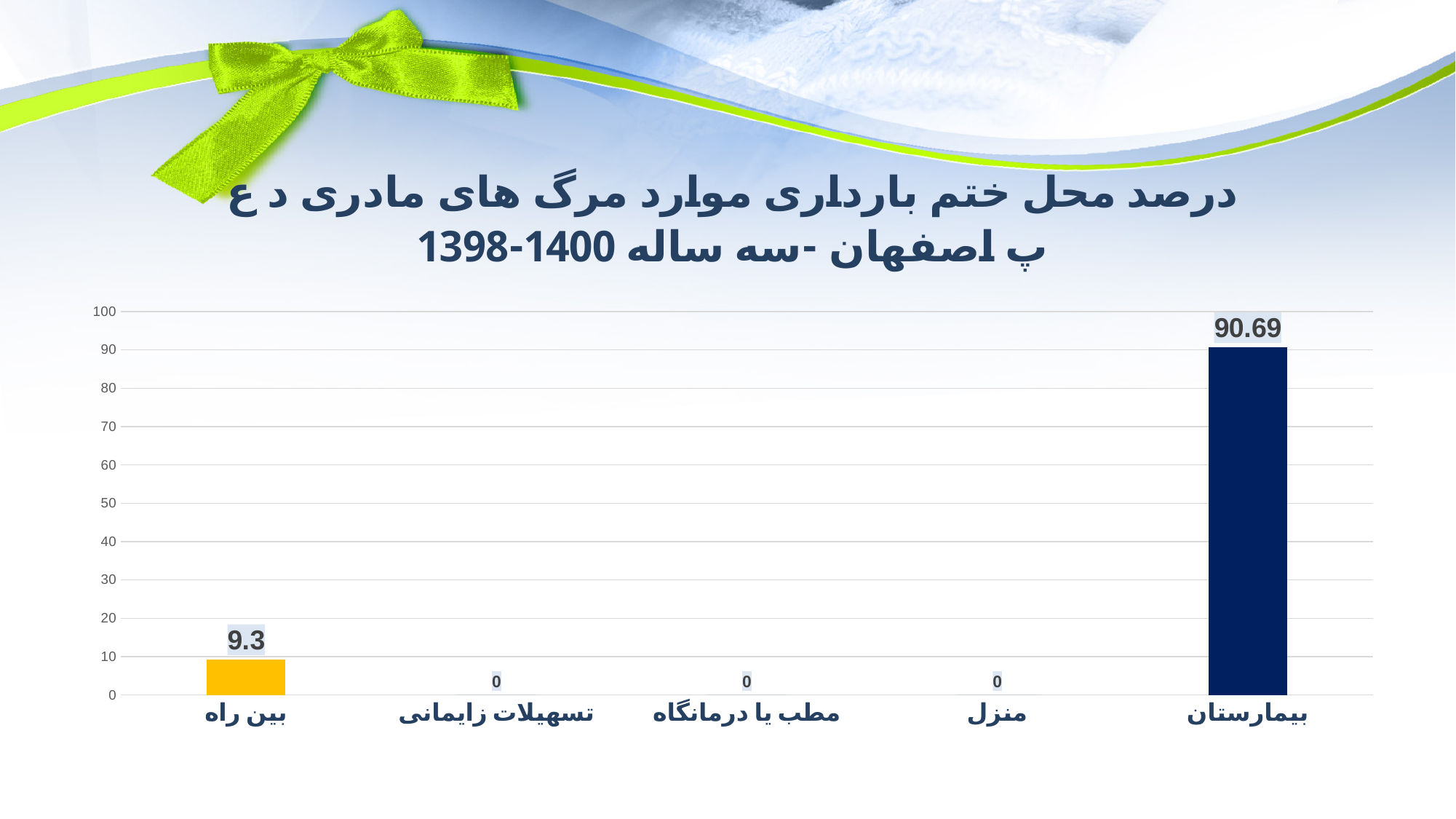

### Chart: درصد محل ختم بارداری موارد مرگ های مادری د ع پ اصفهان -سه ساله 1400-1398

| Category | درصد |
|---|---|
| بین راه | 9.3 |
| تسهیلات زایمانی | 0.0 |
| مطب یا درمانگاه | 0.0 |
| منزل | 0.0 |
| بیمارستان | 90.69 |